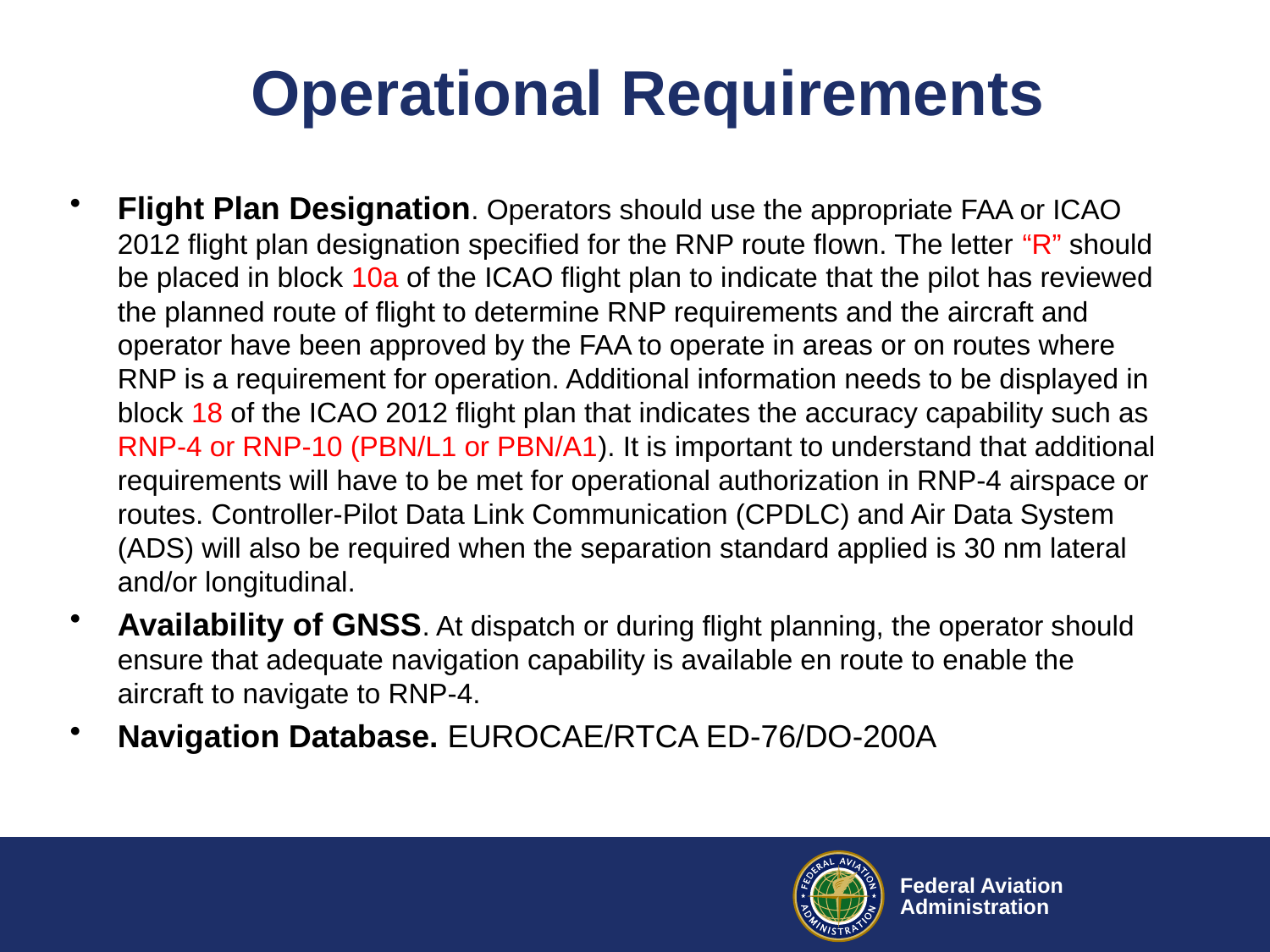

# Operational Requirements
Flight Plan Designation. Operators should use the appropriate FAA or ICAO 2012 flight plan designation specified for the RNP route flown. The letter “R” should be placed in block 10a of the ICAO flight plan to indicate that the pilot has reviewed the planned route of flight to determine RNP requirements and the aircraft and operator have been approved by the FAA to operate in areas or on routes where RNP is a requirement for operation. Additional information needs to be displayed in block 18 of the ICAO 2012 flight plan that indicates the accuracy capability such as RNP-4 or RNP-10 (PBN/L1 or PBN/A1). It is important to understand that additional requirements will have to be met for operational authorization in RNP-4 airspace or routes. Controller-Pilot Data Link Communication (CPDLC) and Air Data System (ADS) will also be required when the separation standard applied is 30 nm lateral and/or longitudinal.
Availability of GNSS. At dispatch or during flight planning, the operator should ensure that adequate navigation capability is available en route to enable the aircraft to navigate to RNP-4.
Navigation Database. EUROCAE/RTCA ED-76/DO-200A